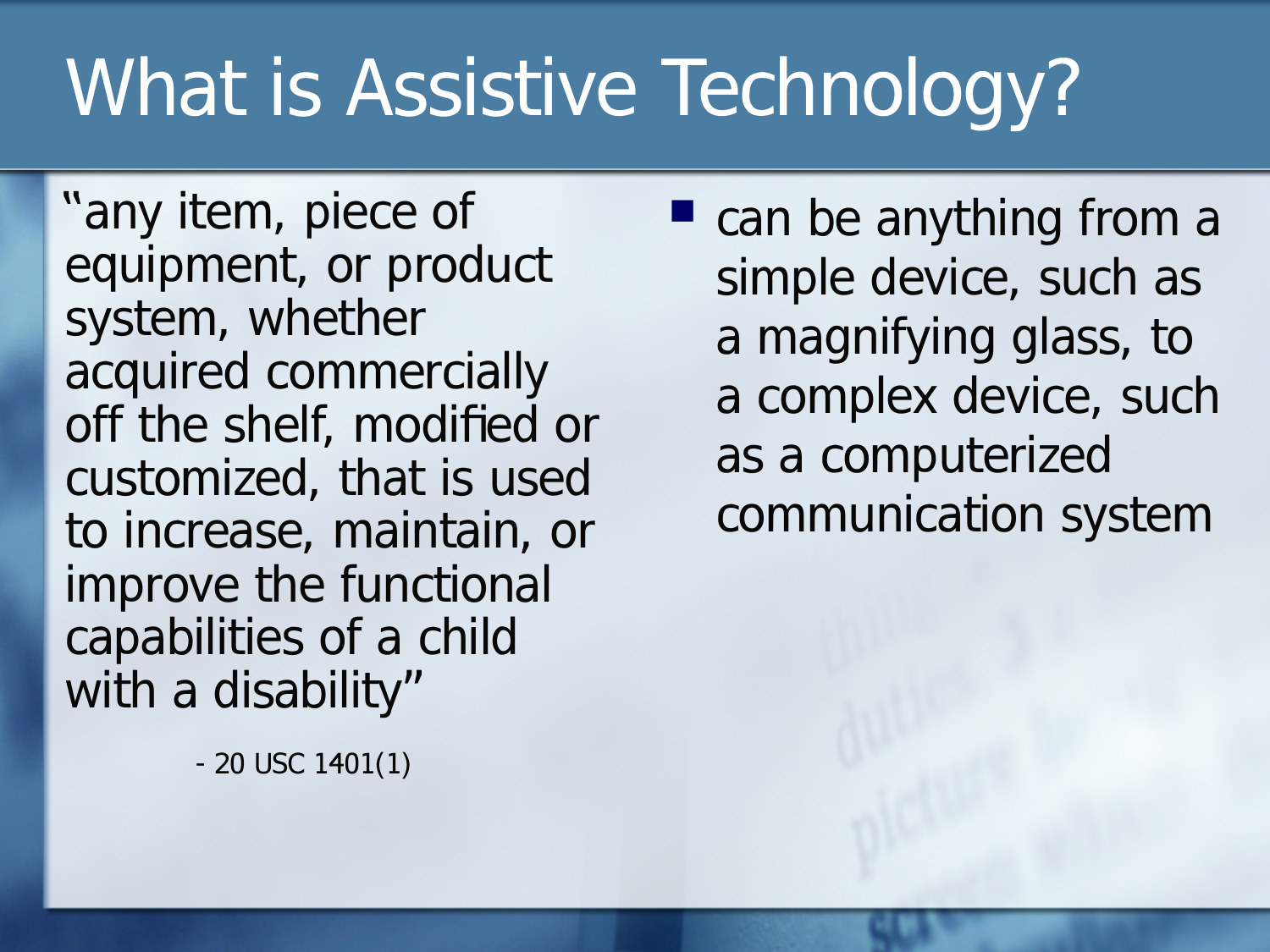

# What is Assistive Technology?
“any item, piece of equipment, or product system, whether acquired commercially off the shelf, modified or customized, that is used to increase, maintain, or improve the functional capabilities of a child with a disability”				                                                  - 20 USC 1401(1)

can be anything from a simple device, such as a magnifying glass, to a complex device, such as a computerized communication system